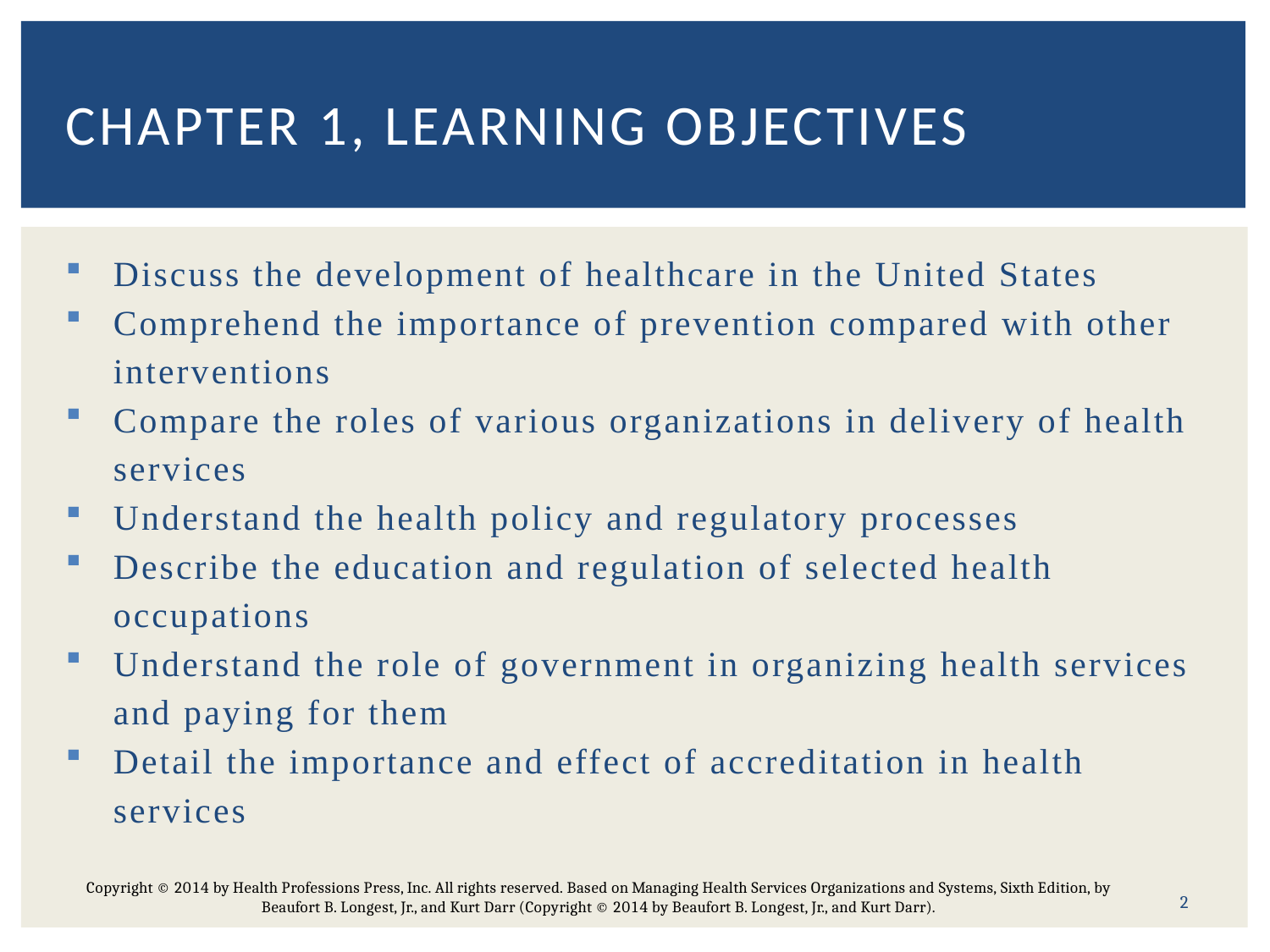

# Chapter 1, Learning objectives
Discuss the development of healthcare in the United States
Comprehend the importance of prevention compared with other interventions
Compare the roles of various organizations in delivery of health services
Understand the health policy and regulatory processes
Describe the education and regulation of selected health occupations
Understand the role of government in organizing health services and paying for them
Detail the importance and effect of accreditation in health services

Copyright © 2014 by Health Professions Press, Inc. All rights reserved. Based on Managing Health Services Organizations and Systems, Sixth Edition, by Beaufort B. Longest, Jr., and Kurt Darr (Copyright © 2014 by Beaufort B. Longest, Jr., and Kurt Darr).
2